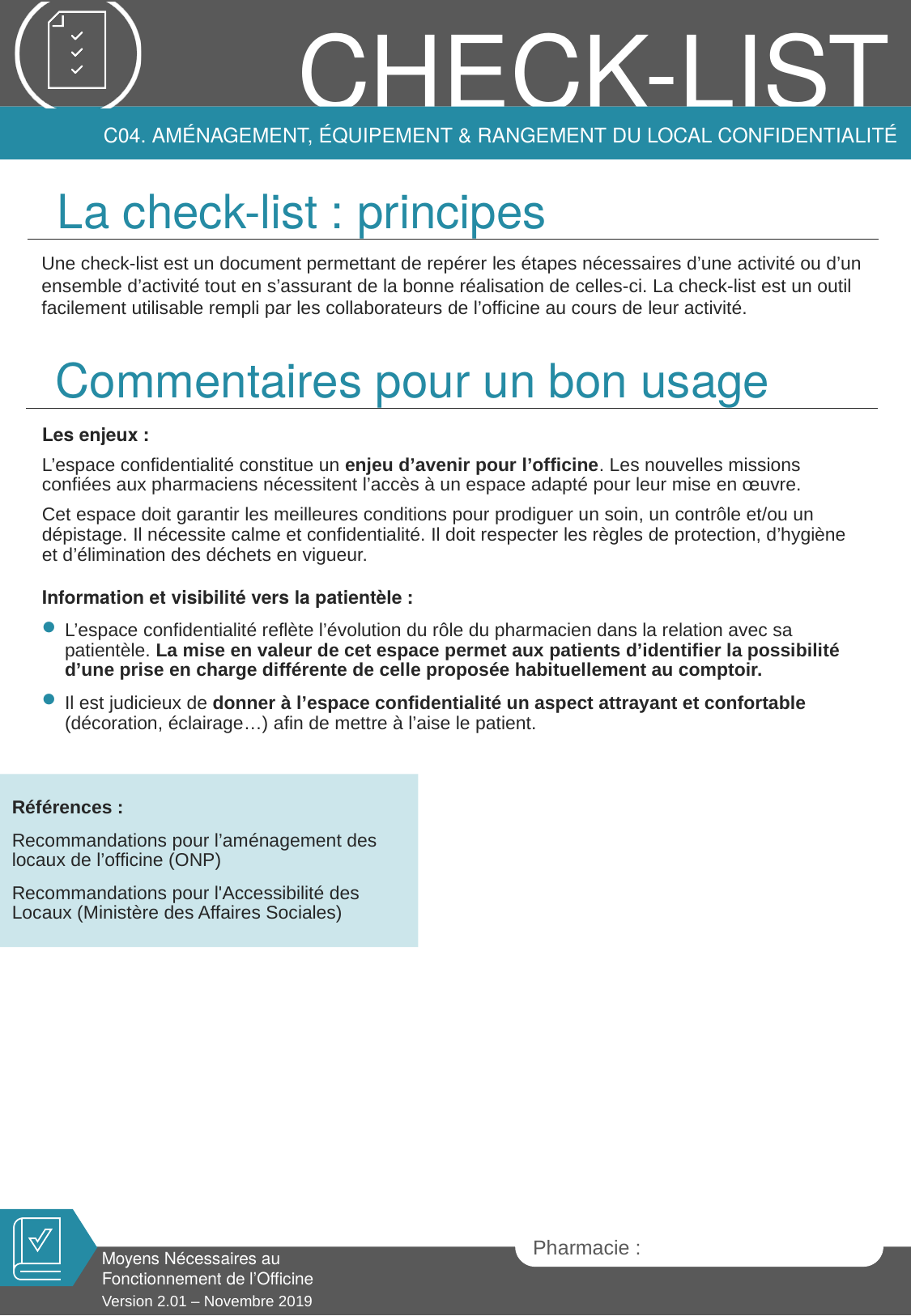

# C04. aménagement, équipement & rangement du local confidentialité
Les enjeux :
L’espace confidentialité constitue un enjeu d’avenir pour l’officine. Les nouvelles missions confiées aux pharmaciens nécessitent l’accès à un espace adapté pour leur mise en œuvre.
Cet espace doit garantir les meilleures conditions pour prodiguer un soin, un contrôle et/ou un dépistage. Il nécessite calme et confidentialité. Il doit respecter les règles de protection, d’hygiène et d’élimination des déchets en vigueur.
Information et visibilité vers la patientèle :
L’espace confidentialité reflète l’évolution du rôle du pharmacien dans la relation avec sa patientèle. La mise en valeur de cet espace permet aux patients d’identifier la possibilité d’une prise en charge différente de celle proposée habituellement au comptoir.
Il est judicieux de donner à l’espace confidentialité un aspect attrayant et confortable (décoration, éclairage…) afin de mettre à l’aise le patient.

Références :
Recommandations pour l’aménagement des locaux de l’officine (ONP)
Recommandations pour l'Accessibilité des Locaux (Ministère des Affaires Sociales)